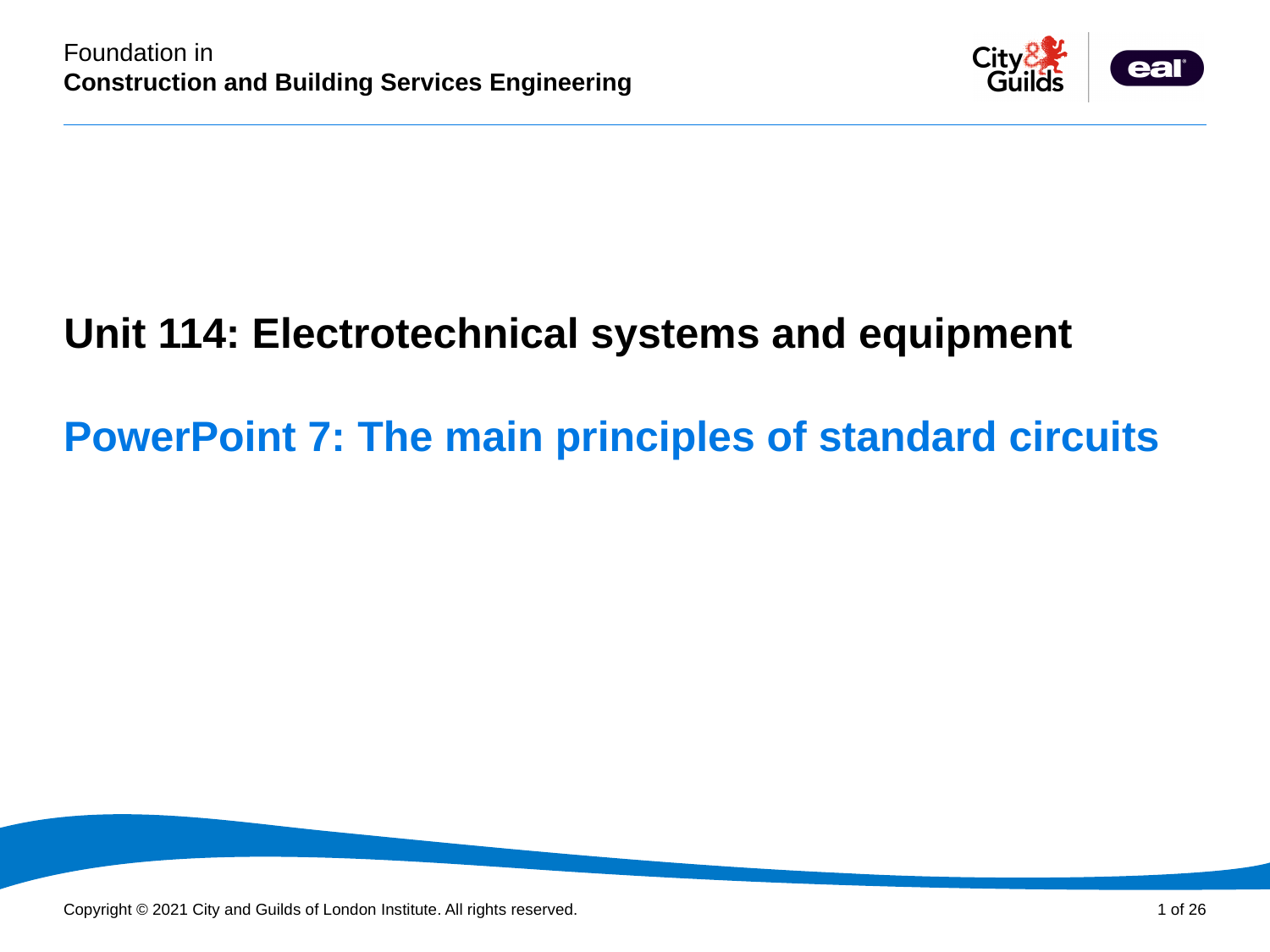

PowerPoint presentation
Unit 114: Electrotechnical systems and equipment
PowerPoint 7: The main principles of standard circuits